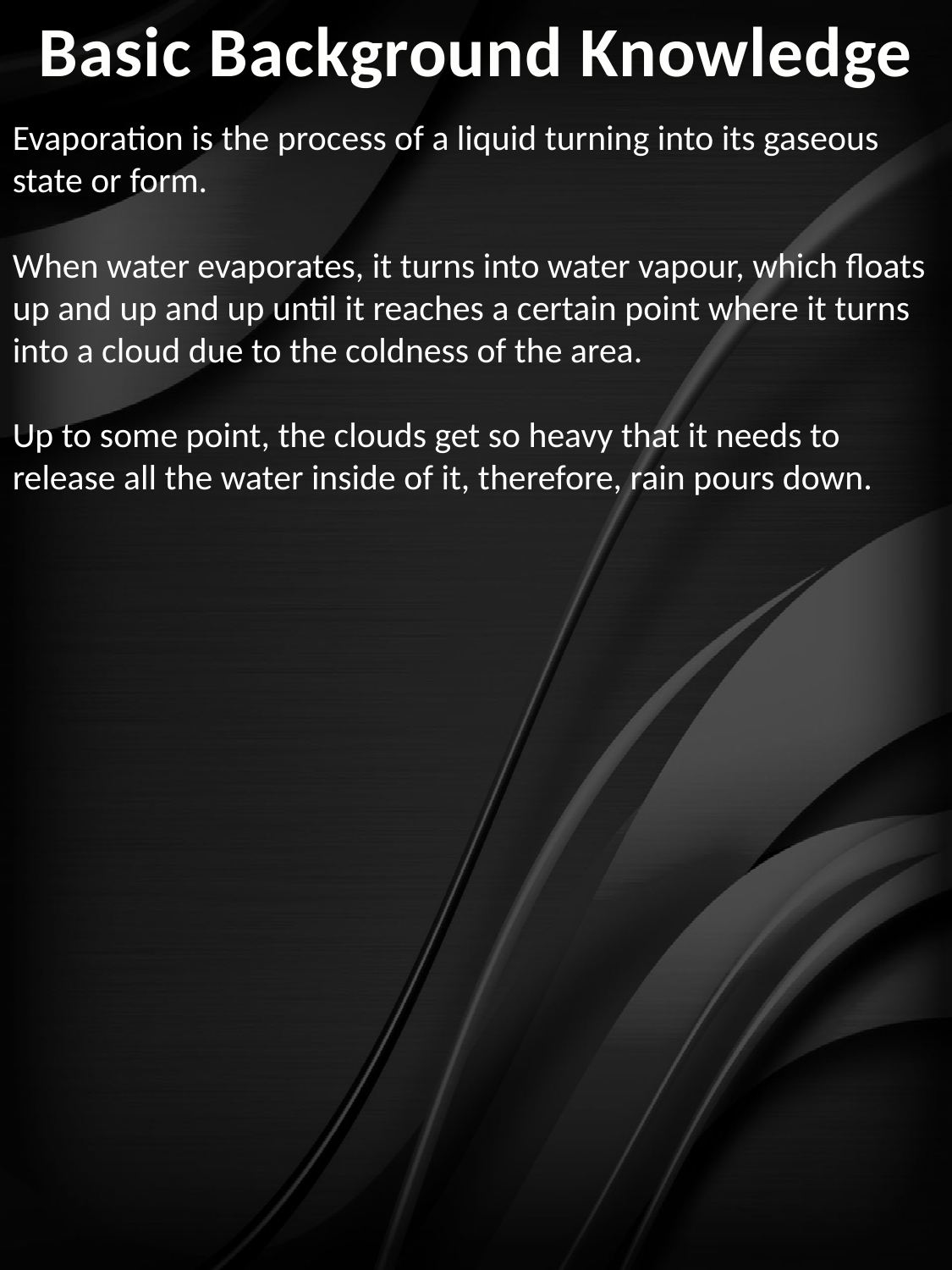

Basic Background Knowledge
Evaporation is the process of a liquid turning into its gaseous state or form.

When water evaporates, it turns into water vapour, which floats up and up and up until it reaches a certain point where it turns into a cloud due to the coldness of the area.
Up to some point, the clouds get so heavy that it needs to release all the water inside of it, therefore, rain pours down.